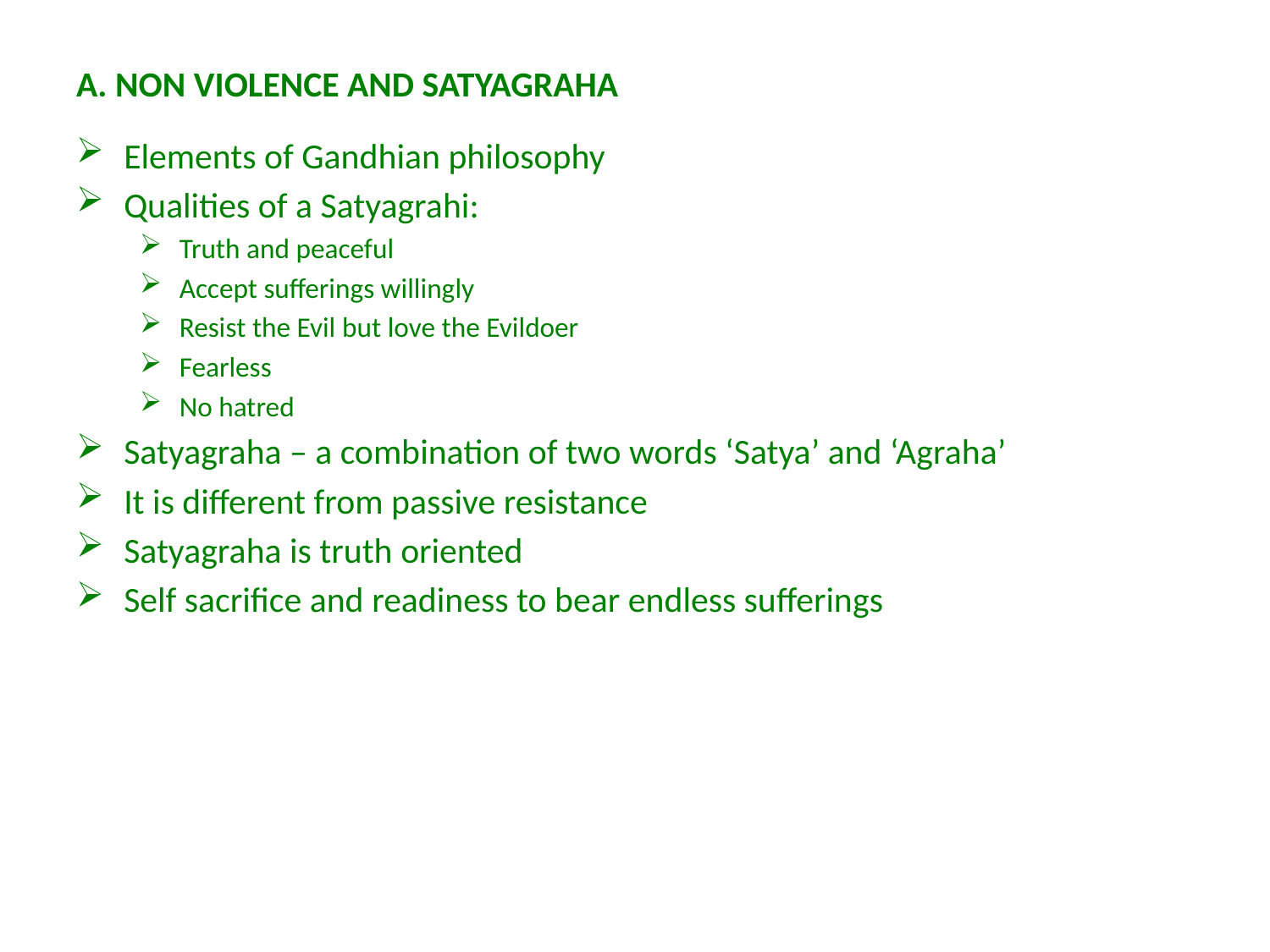

# A. NON VIOLENCE AND SATYAGRAHA
Elements of Gandhian philosophy
Qualities of a Satyagrahi:
Truth and peaceful
Accept sufferings willingly
Resist the Evil but love the Evildoer
Fearless
No hatred
Satyagraha – a combination of two words ‘Satya’ and ‘Agraha’
It is different from passive resistance
Satyagraha is truth oriented
Self sacrifice and readiness to bear endless sufferings